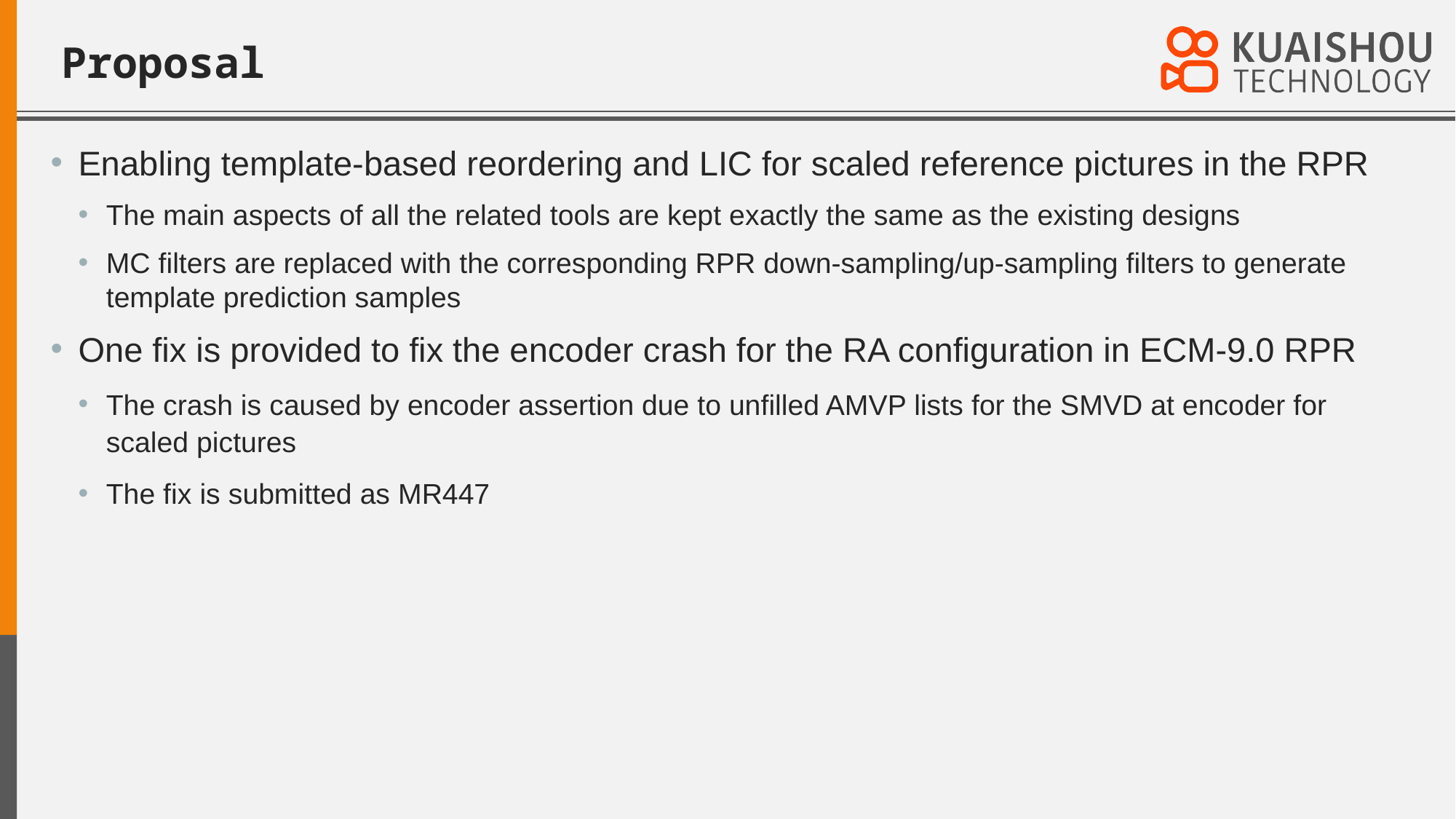

# Proposal
Enabling template-based reordering and LIC for scaled reference pictures in the RPR
The main aspects of all the related tools are kept exactly the same as the existing designs
MC filters are replaced with the corresponding RPR down-sampling/up-sampling filters to generate template prediction samples
One fix is provided to fix the encoder crash for the RA configuration in ECM-9.0 RPR
The crash is caused by encoder assertion due to unfilled AMVP lists for the SMVD at encoder for scaled pictures
The fix is submitted as MR447